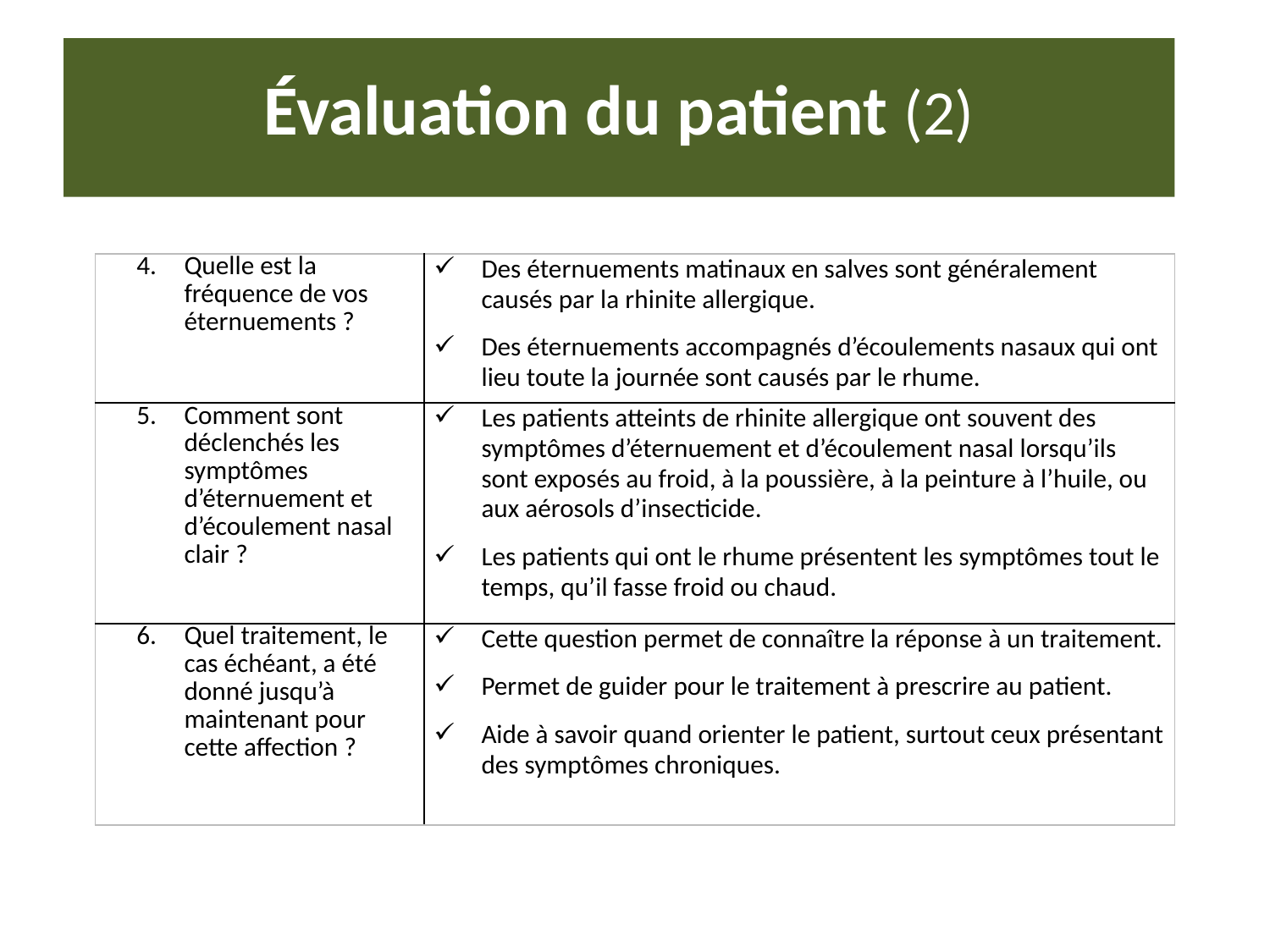

# Évaluation du patient (2)
| Quelle est la fréquence de vos éternuements ? | Des éternuements matinaux en salves sont généralement causés par la rhinite allergique. Des éternuements accompagnés d’écoulements nasaux qui ont lieu toute la journée sont causés par le rhume. |
| --- | --- |
| Comment sont déclenchés les symptômes d’éternuement et d’écoulement nasal clair ? | Les patients atteints de rhinite allergique ont souvent des symptômes d’éternuement et d’écoulement nasal lorsqu’ils sont exposés au froid, à la poussière, à la peinture à l’huile, ou aux aérosols d’insecticide. Les patients qui ont le rhume présentent les symptômes tout le temps, qu’il fasse froid ou chaud. |
| Quel traitement, le cas échéant, a été donné jusqu’à maintenant pour cette affection ? | Cette question permet de connaître la réponse à un traitement. Permet de guider pour le traitement à prescrire au patient. Aide à savoir quand orienter le patient, surtout ceux présentant des symptômes chroniques. |